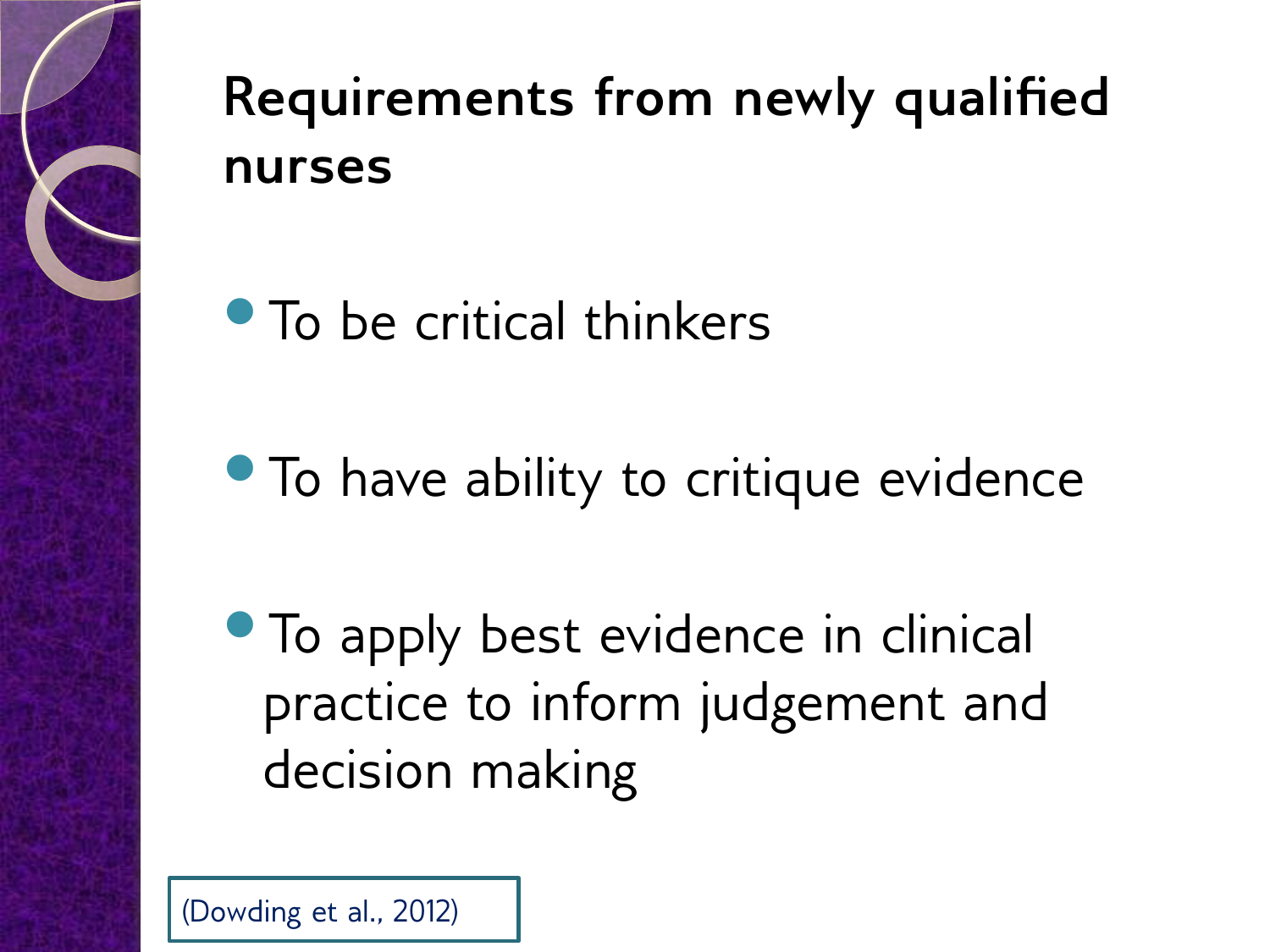

Requirements from newly qualified nurses

To be critical thinkers

To have ability to critique evidence

To apply best evidence in clinical practice to inform judgement and decision making

(Dowding et al., 2012))